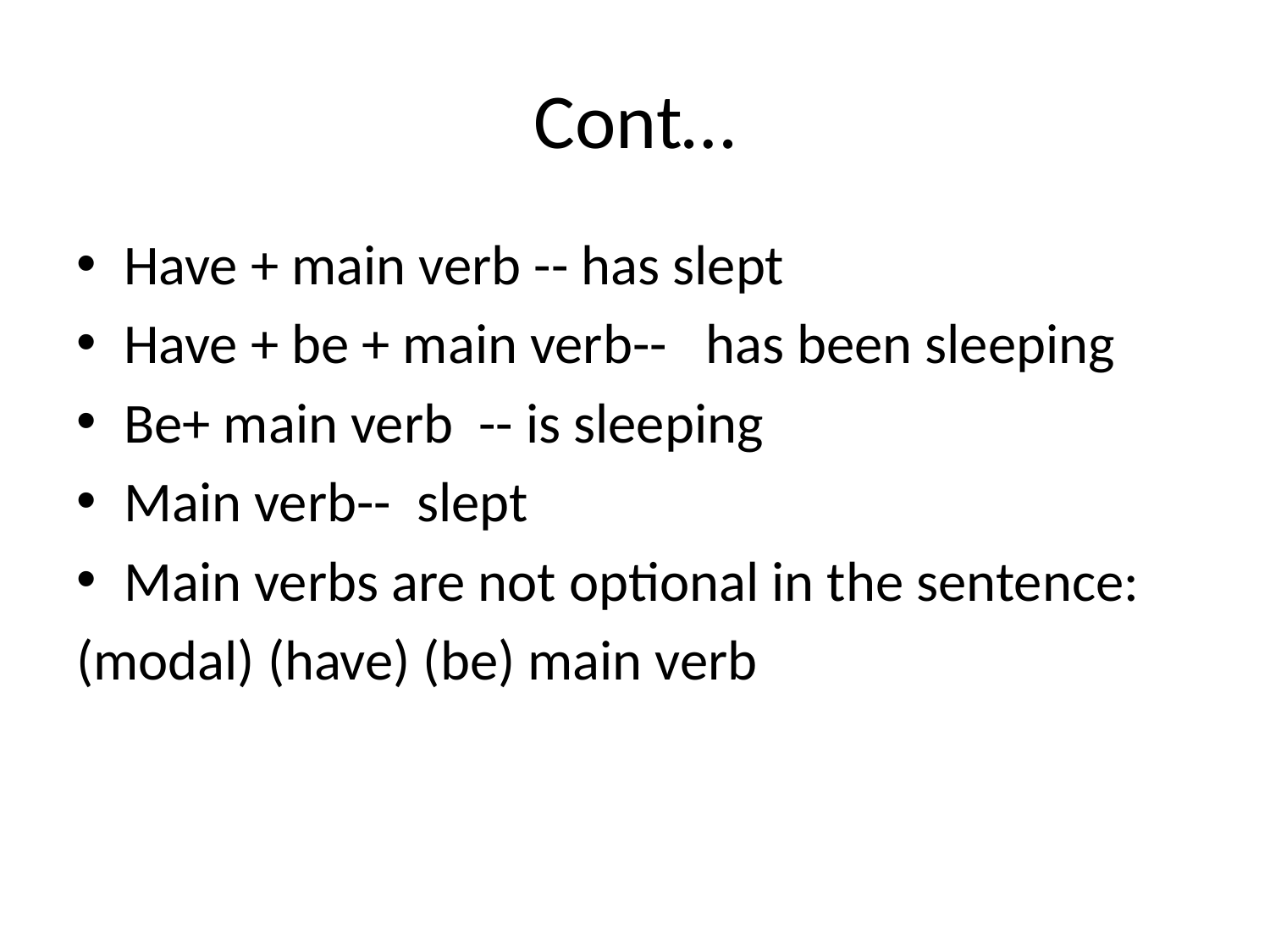

# Cont…
Have + main verb -- has slept
Have + be + main verb--   has been sleeping
Be+ main verb  -- is sleeping
Main verb--  slept
Main verbs are not optional in the sentence:
(modal) (have) (be) main verb